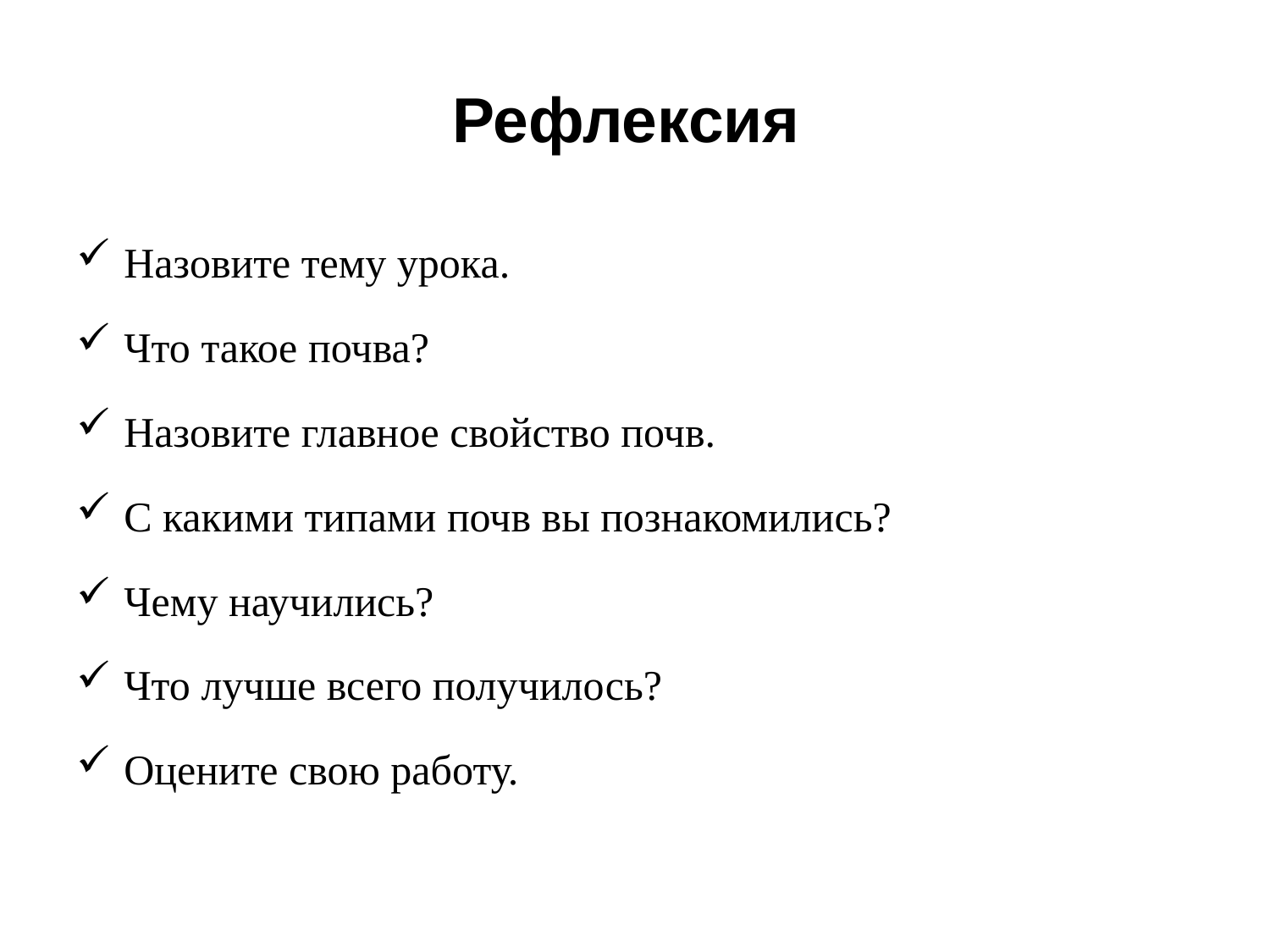

# Рефлексия
Назовите тему урока.
Что такое почва?
Назовите главное свойство почв.
С какими типами почв вы познакомились?
Чему научились?
Что лучше всего получилось?
Оцените свою работу.